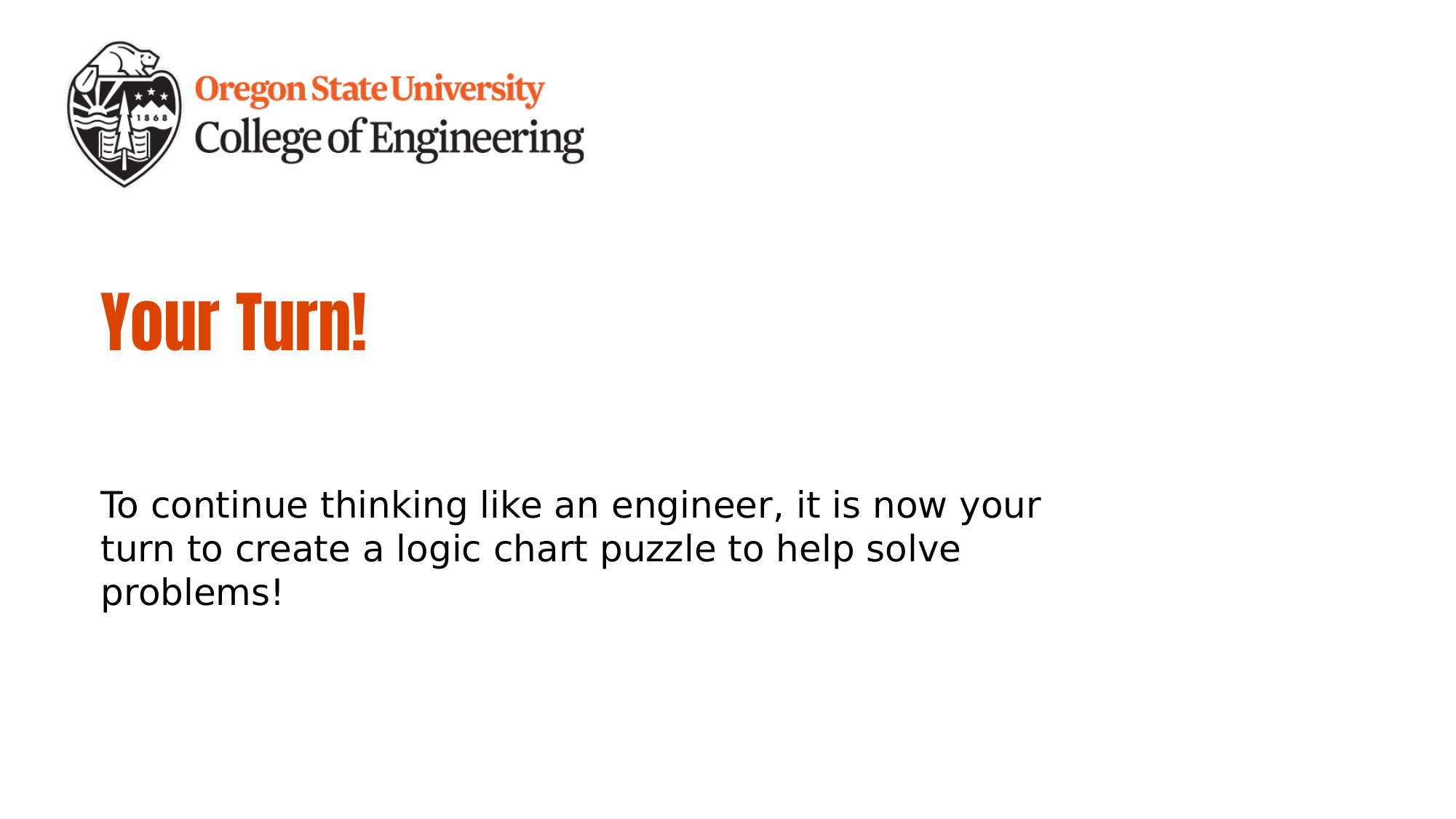

# Your Turn!
To continue thinking like an engineer, it is now your turn to create a logic chart puzzle to help solve problems!